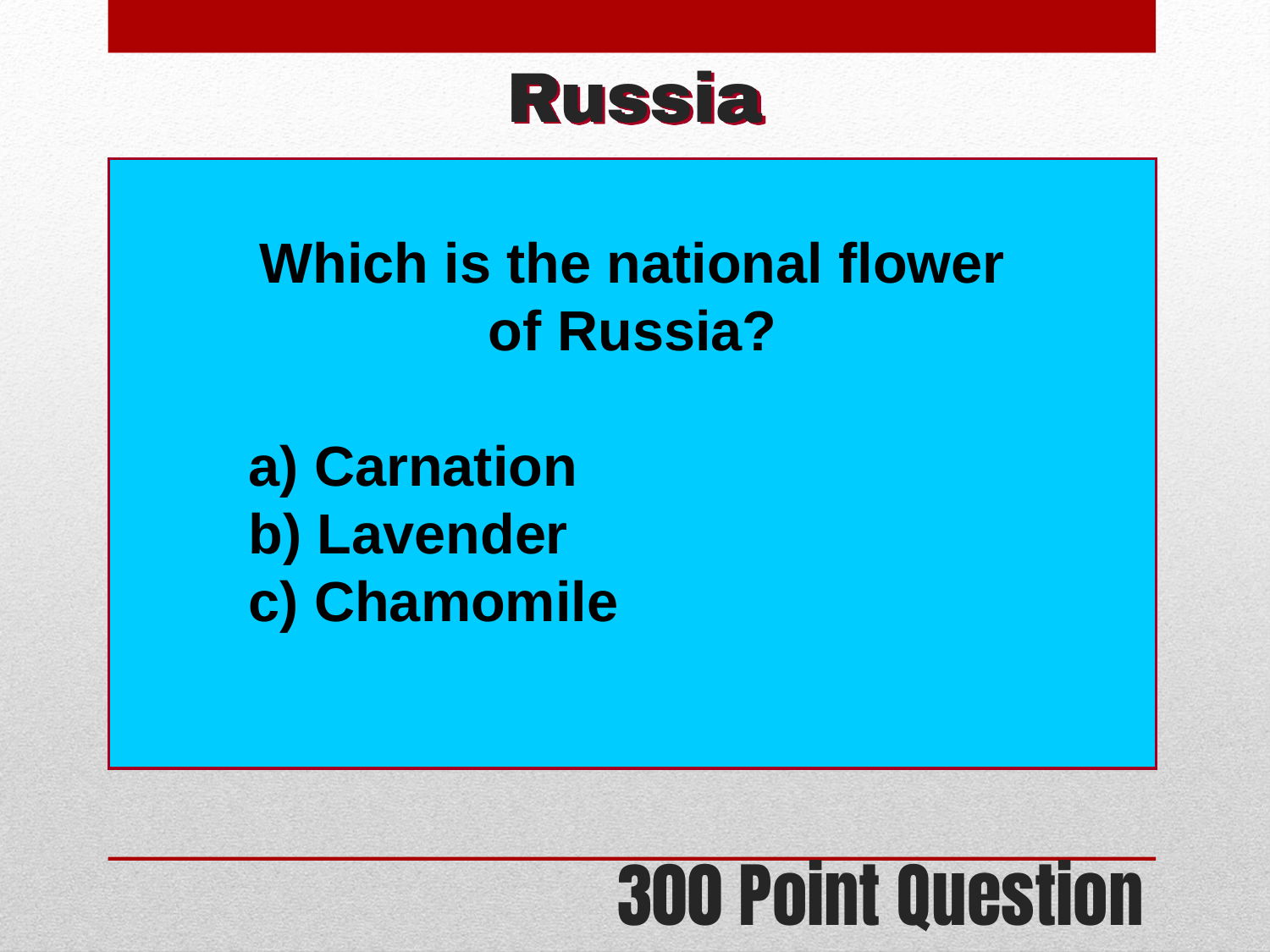

Russia
 Which is the national flower
of Russia?

	a) Carnation
	b) Lavender
	c) Chamomile

300 Point Question